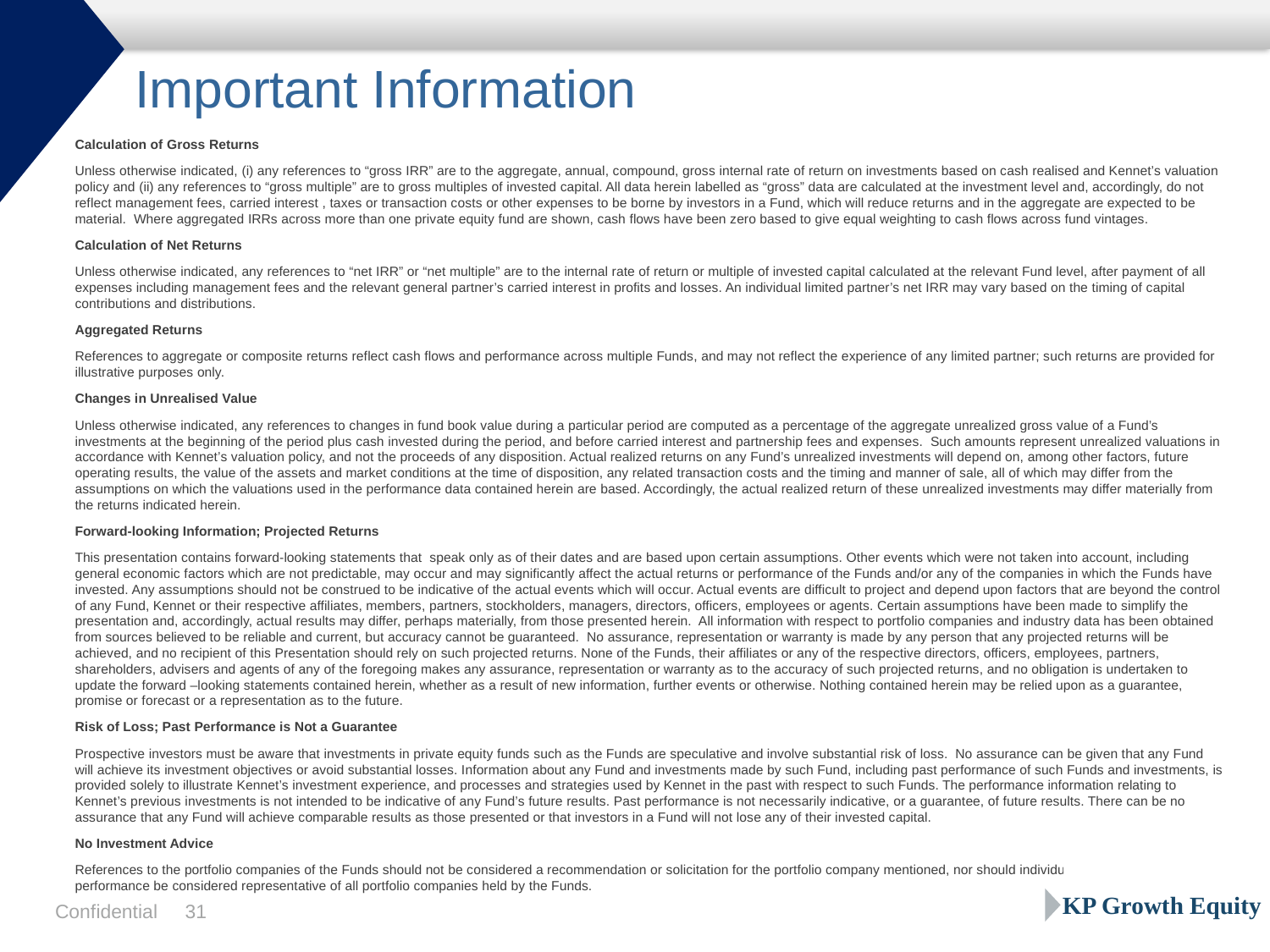

# Important Information
Calculation of Gross Returns
Unless otherwise indicated, (i) any references to “gross IRR” are to the aggregate, annual, compound, gross internal rate of return on investments based on cash realised and Kennet’s valuation policy and (ii) any references to “gross multiple” are to gross multiples of invested capital. All data herein labelled as “gross” data are calculated at the investment level and, accordingly, do not reflect management fees, carried interest , taxes or transaction costs or other expenses to be borne by investors in a Fund, which will reduce returns and in the aggregate are expected to be material.  Where aggregated IRRs across more than one private equity fund are shown, cash flows have been zero based to give equal weighting to cash flows across fund vintages.
Calculation of Net Returns
Unless otherwise indicated, any references to “net IRR” or “net multiple” are to the internal rate of return or multiple of invested capital calculated at the relevant Fund level, after payment of all expenses including management fees and the relevant general partner’s carried interest in profits and losses. An individual limited partner’s net IRR may vary based on the timing of capital contributions and distributions.
Aggregated Returns
References to aggregate or composite returns reflect cash flows and performance across multiple Funds, and may not reflect the experience of any limited partner; such returns are provided for illustrative purposes only.
Changes in Unrealised Value
Unless otherwise indicated, any references to changes in fund book value during a particular period are computed as a percentage of the aggregate unrealized gross value of a Fund’s investments at the beginning of the period plus cash invested during the period, and before carried interest and partnership fees and expenses.  Such amounts represent unrealized valuations in accordance with Kennet’s valuation policy, and not the proceeds of any disposition. Actual realized returns on any Fund’s unrealized investments will depend on, among other factors, future operating results, the value of the assets and market conditions at the time of disposition, any related transaction costs and the timing and manner of sale, all of which may differ from the assumptions on which the valuations used in the performance data contained herein are based. Accordingly, the actual realized return of these unrealized investments may differ materially from the returns indicated herein.
Forward-looking Information; Projected Returns
This presentation contains forward-looking statements that  speak only as of their dates and are based upon certain assumptions. Other events which were not taken into account, including general economic factors which are not predictable, may occur and may significantly affect the actual returns or performance of the Funds and/or any of the companies in which the Funds have invested. Any assumptions should not be construed to be indicative of the actual events which will occur. Actual events are difficult to project and depend upon factors that are beyond the control of any Fund, Kennet or their respective affiliates, members, partners, stockholders, managers, directors, officers, employees or agents. Certain assumptions have been made to simplify the presentation and, accordingly, actual results may differ, perhaps materially, from those presented herein.  All information with respect to portfolio companies and industry data has been obtained from sources believed to be reliable and current, but accuracy cannot be guaranteed.  No assurance, representation or warranty is made by any person that any projected returns will be achieved, and no recipient of this Presentation should rely on such projected returns. None of the Funds, their affiliates or any of the respective directors, officers, employees, partners, shareholders, advisers and agents of any of the foregoing makes any assurance, representation or warranty as to the accuracy of such projected returns, and no obligation is undertaken to update the forward –looking statements contained herein, whether as a result of new information, further events or otherwise. Nothing contained herein may be relied upon as a guarantee, promise or forecast or a representation as to the future.
Risk of Loss; Past Performance is Not a Guarantee
Prospective investors must be aware that investments in private equity funds such as the Funds are speculative and involve substantial risk of loss.  No assurance can be given that any Fund will achieve its investment objectives or avoid substantial losses. Information about any Fund and investments made by such Fund, including past performance of such Funds and investments, is provided solely to illustrate Kennet’s investment experience, and processes and strategies used by Kennet in the past with respect to such Funds. The performance information relating to Kennet’s previous investments is not intended to be indicative of any Fund’s future results. Past performance is not necessarily indicative, or a guarantee, of future results. There can be no assurance that any Fund will achieve comparable results as those presented or that investors in a Fund will not lose any of their invested capital.
No Investment Advice
References to the portfolio companies of the Funds should not be considered a recommendation or solicitation for the portfolio company mentioned, nor should individual portfolio company performance be considered representative of all portfolio companies held by the Funds.

KP Growth Equity
Confidential
31